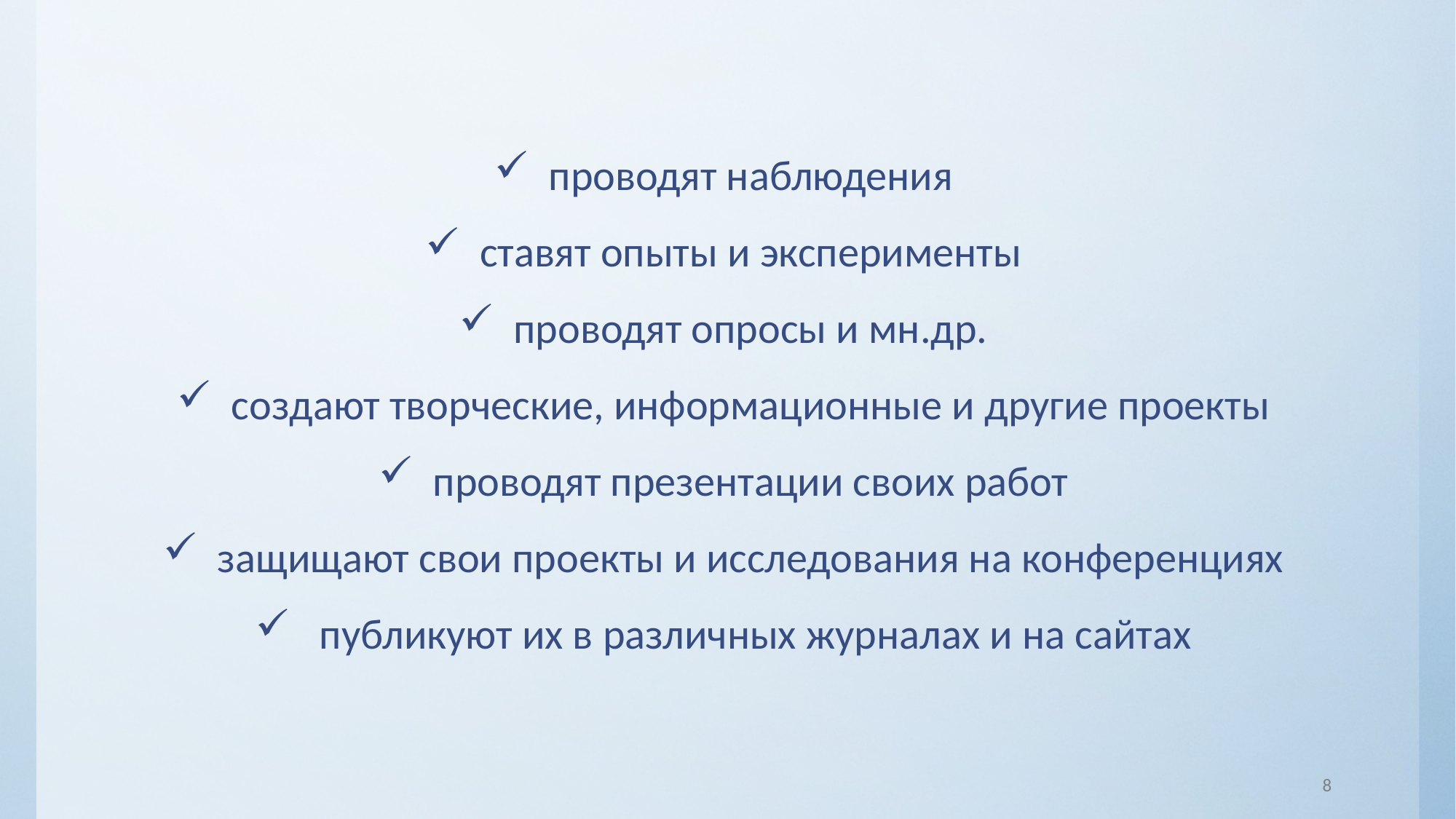

проводят наблюдения
ставят опыты и эксперименты
проводят опросы и мн.др.
создают творческие, информационные и другие проекты
проводят презентации своих работ
защищают свои проекты и исследования на конференциях
 публикуют их в различных журналах и на сайтах
8